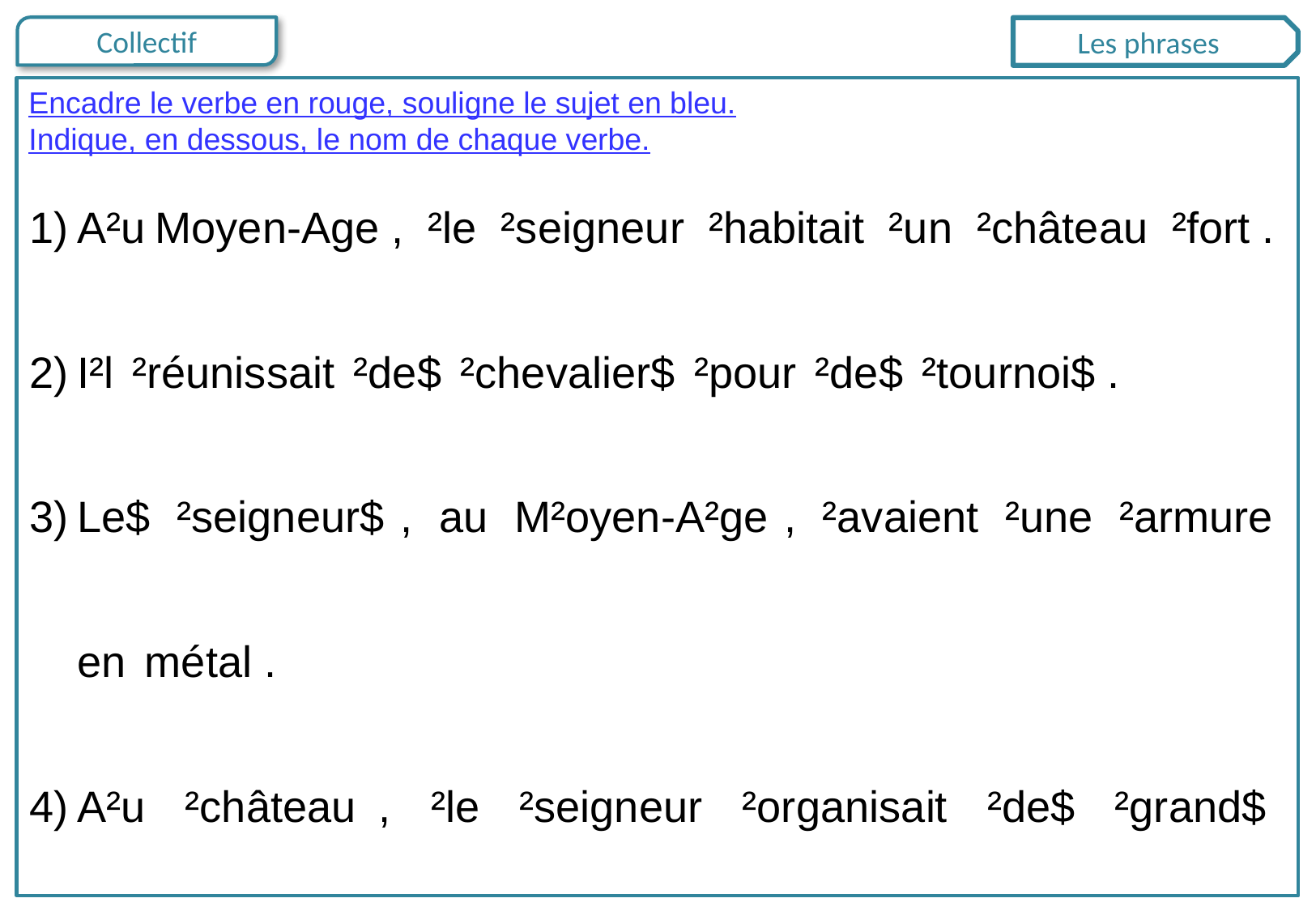

Les phrases
Encadre le verbe en rouge, souligne le sujet en bleu.
Indique, en dessous, le nom de chaque verbe.
A²u Moyen-Age ,  ²le  ²seigneur  ²habitait  ²un  ²château  ²fort .
I²l  ²réunissait  ²de$  ²chevalier$  ²pour  ²de$  ²tournoi$ .
Le$  ²seigneur$ ,  au  M²oyen-A²ge ,  ²avaient  ²une  ²armure  en  métal .
A²u  ²château ,  ²le  ²seigneur  ²organisait  ²de$  ²grand$  ²banquet$ .
Pendant  ²le$  ²banquet$ ,  ²le$  ménestrel$  ²jouaient  ²de  ²la  musique .